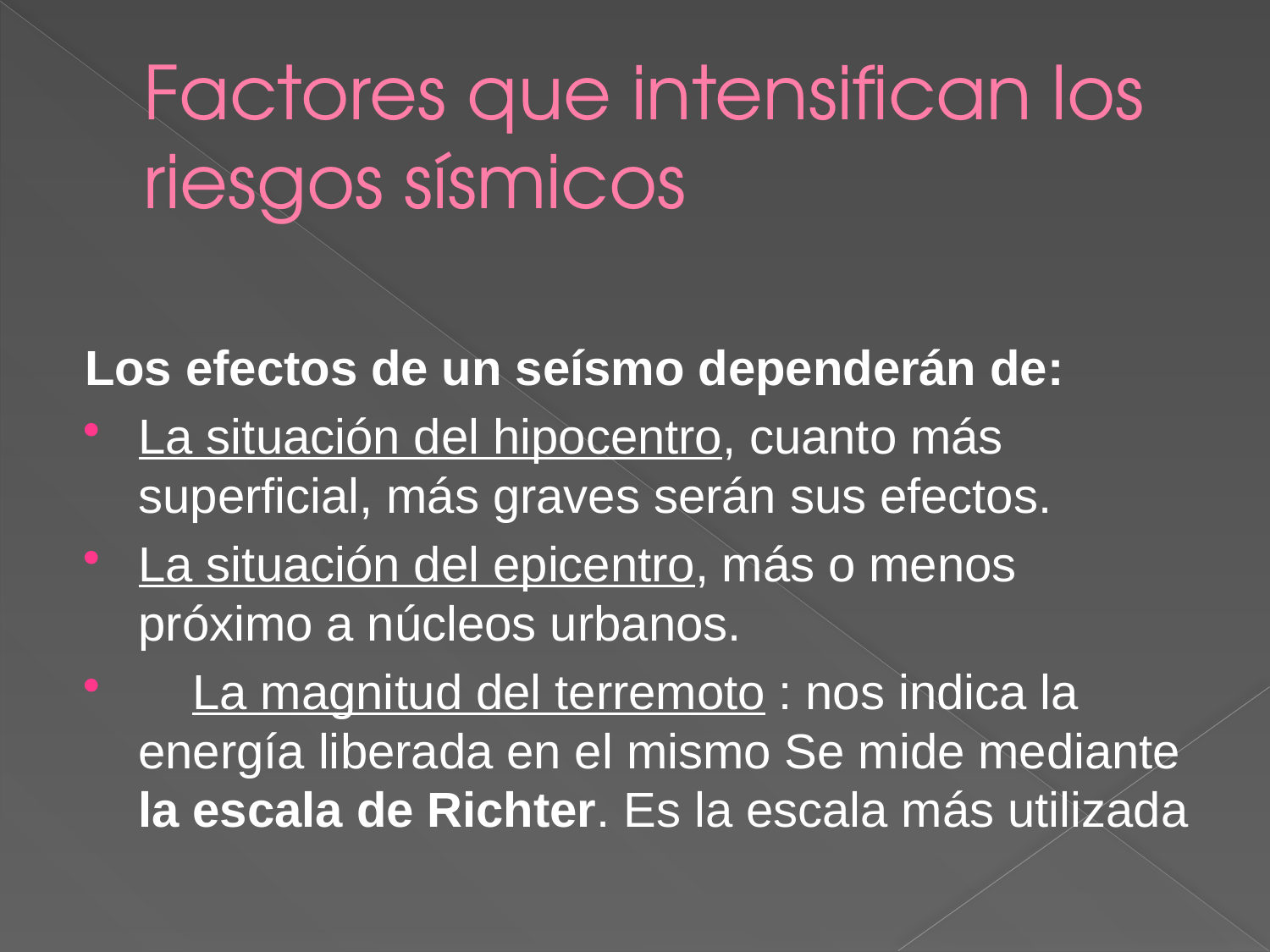

# Factores que intensifican los riesgos sísmicos

Los efectos de un seísmo dependerán de:
	La situación del hipocentro, cuanto más superficial, más graves serán sus efectos.
	La situación del epicentro, más o menos próximo a núcleos urbanos.
    La magnitud del terremoto : nos indica la energía liberada en el mismo Se mide mediante la escala de Richter. Es la escala más utilizada